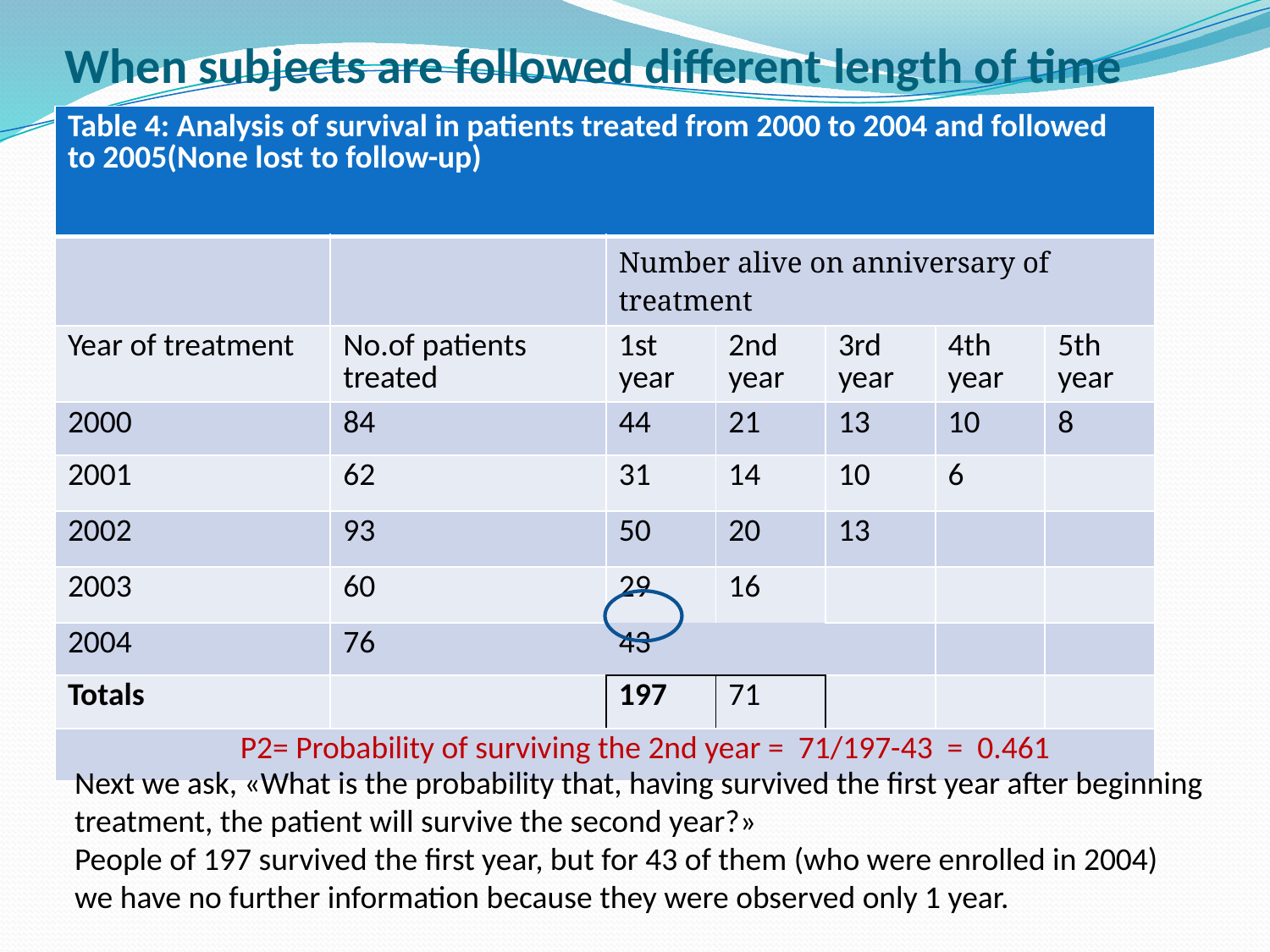

# When subjects are followed different length of time
| Table 4: Analysis of survival in patients treated from 2000 to 2004 and followed to 2005(None lost to follow-up) |  |  |  |  |  |  |
| --- | --- | --- | --- | --- | --- | --- |
|  |  | Number alive on anniversary of treatment |  |  |  |  |
| Year of treatment | No.of patients treated | 1st year | 2nd year | 3rd year | 4th year | 5th year |
| 2000 | 84 | 44 | 21 | 13 | 10 | 8 |
| 2001 | 62 | 31 | 14 | 10 | 6 |  |
| 2002 | 93 | 50 | 20 | 13 |  |  |
| 2003 | 60 | 29 | 16 |  |  |  |
| 2004 | 76 | 43 |  |  |  |  |
| Totals |  | 197 | 71 |  |  |  |
| P2= Probability of surviving the 2nd year = 71/197-43 = 0.461 |  |  |  |  |  |  |

Next we ask, «What is the probability that, having survived the first year after beginning
treatment, the patient will survive the second year?»
People of 197 survived the first year, but for 43 of them (who were enrolled in 2004)
we have no further information because they were observed only 1 year.